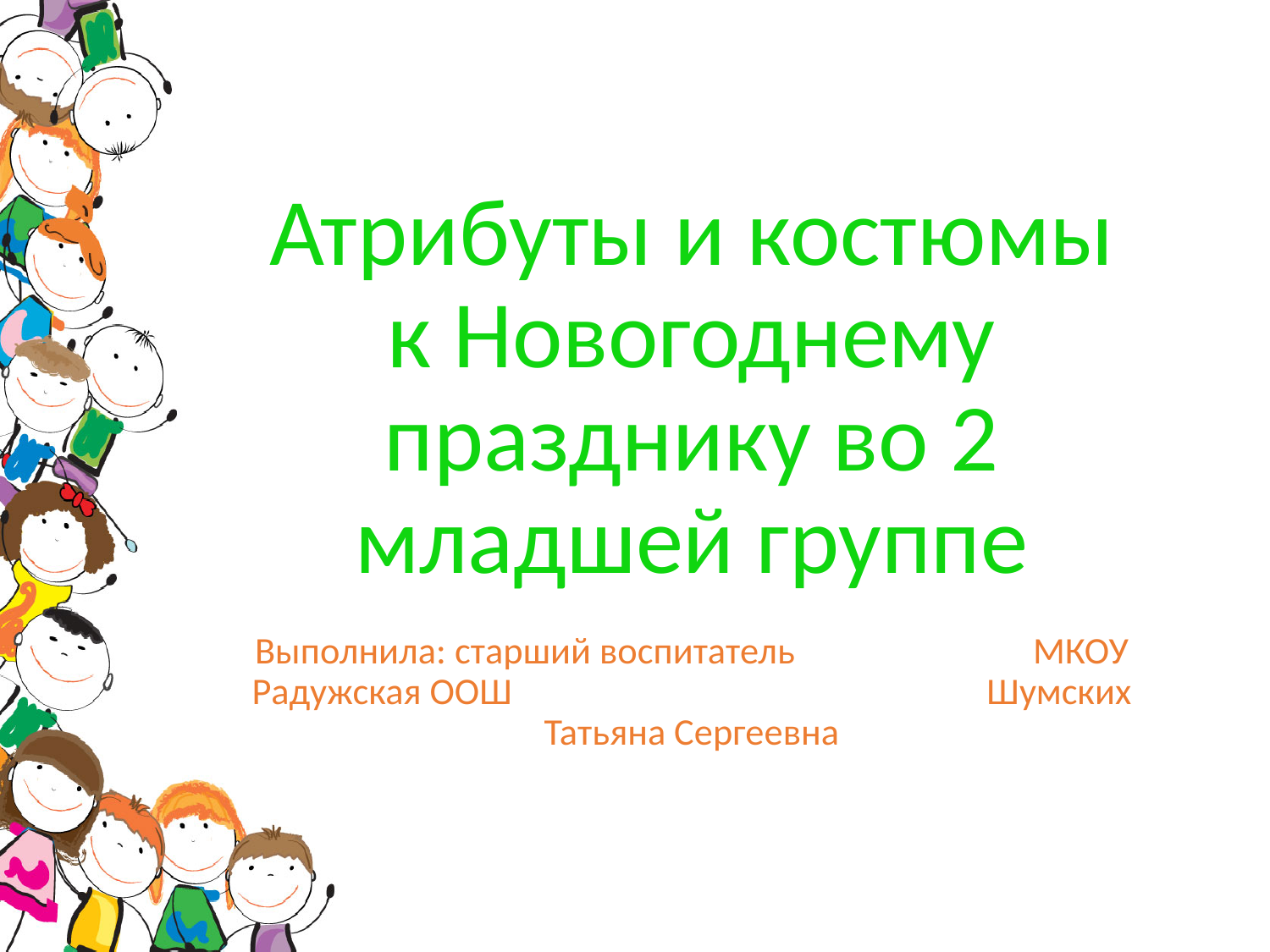

# Атрибуты и костюмы к Новогоднему празднику во 2 младшей группе
Выполнила: старший воспитатель                            МКОУ Радужская ООШ                                                        Шумских Татьяна Сергеевна